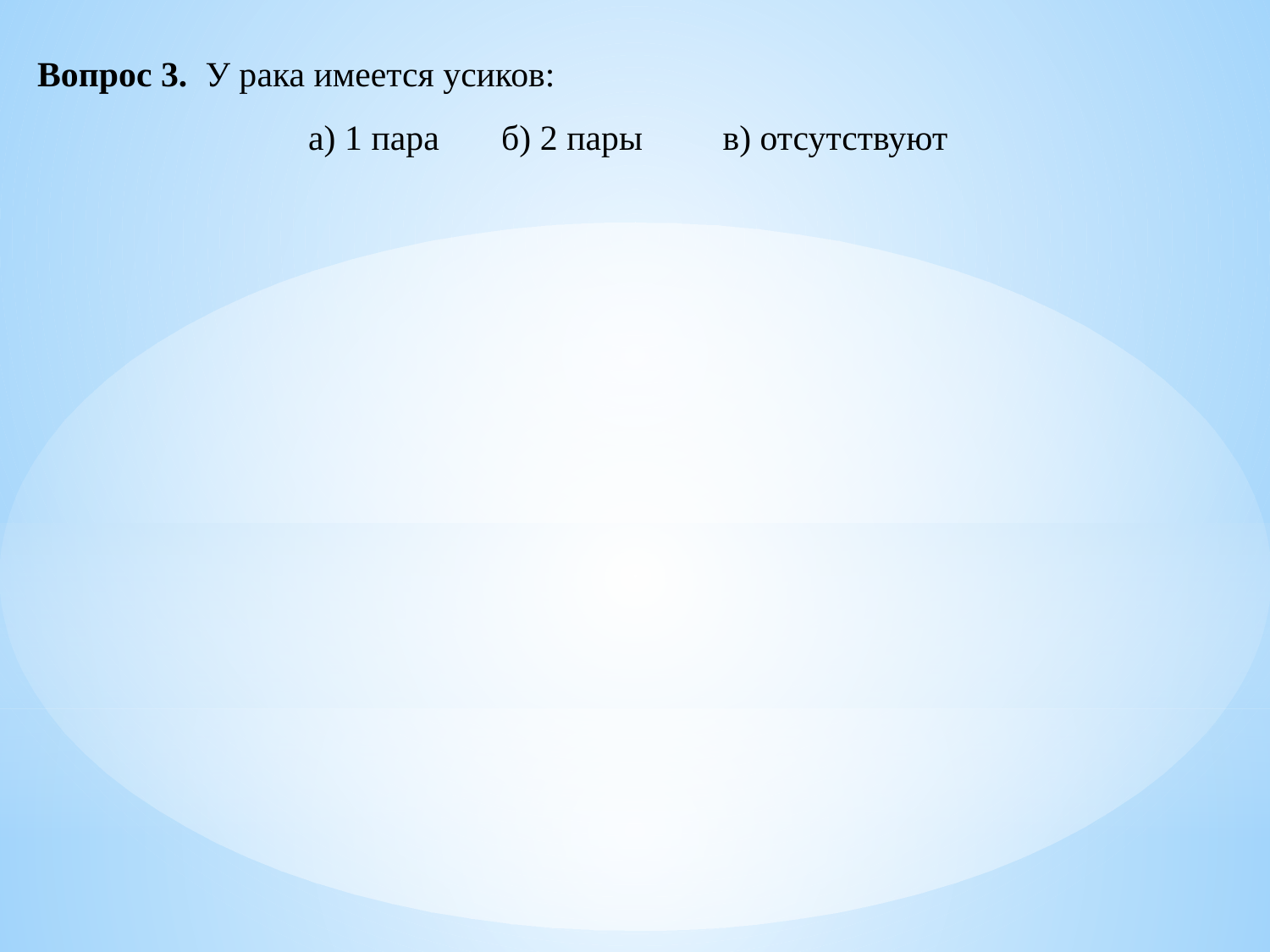

Вопрос 3.  У рака имеется усиков:
а) 1 пара       б) 2 пары         в) отсутствуют